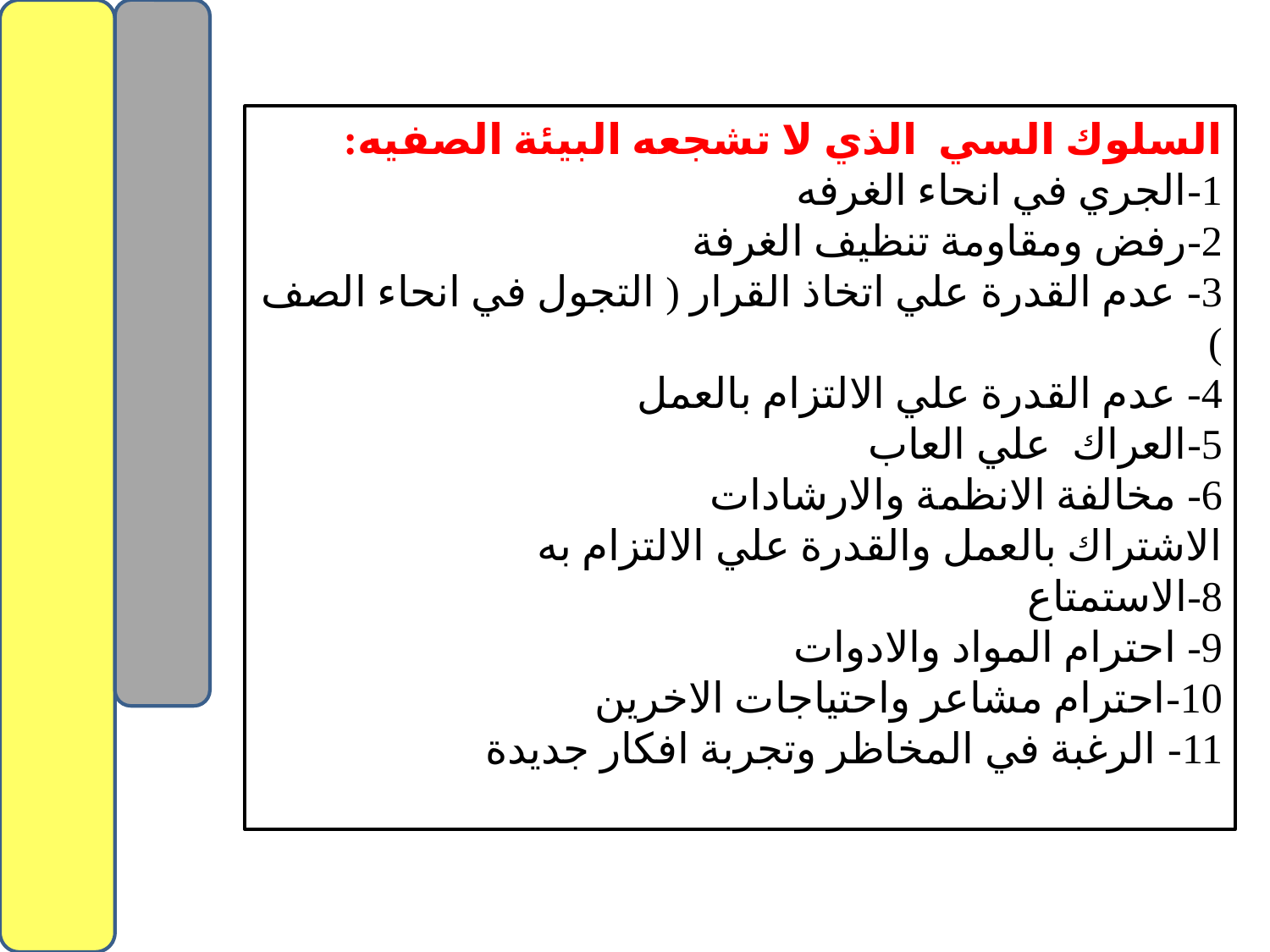

السلوك السي  الذي لا تشجعه البيئة الصفيه:
1-الجري في انحاء الغرفه
2-رفض ومقاومة تنظيف الغرفة
3- عدم القدرة علي اتخاذ القرار ( التجول في انحاء الصف )
4- عدم القدرة علي الالتزام بالعمل
5-العراك  علي العاب
6- مخالفة الانظمة والارشادات
الاشتراك بالعمل والقدرة علي الالتزام به
8-الاستمتاع
9- احترام المواد والادوات
10-احترام مشاعر واحتياجات الاخرين
11- الرغبة في المخاظر وتجربة افكار جديدة